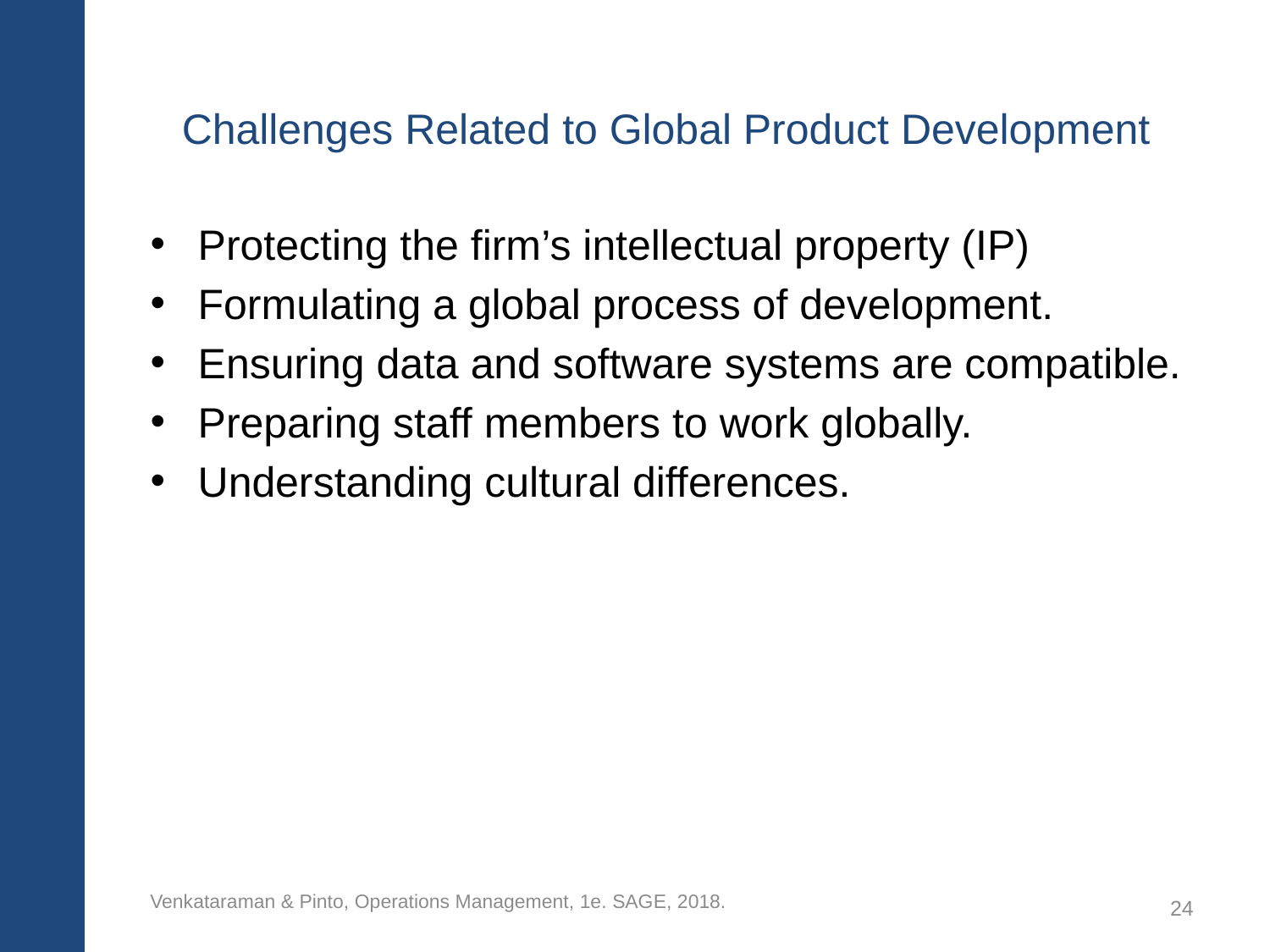

# Challenges Related to Global Product Development
Protecting the firm’s intellectual property (IP)
Formulating a global process of development.
Ensuring data and software systems are compatible.
Preparing staff members to work globally.
Understanding cultural differences.
Venkataraman & Pinto, Operations Management, 1e. SAGE, 2018.
24